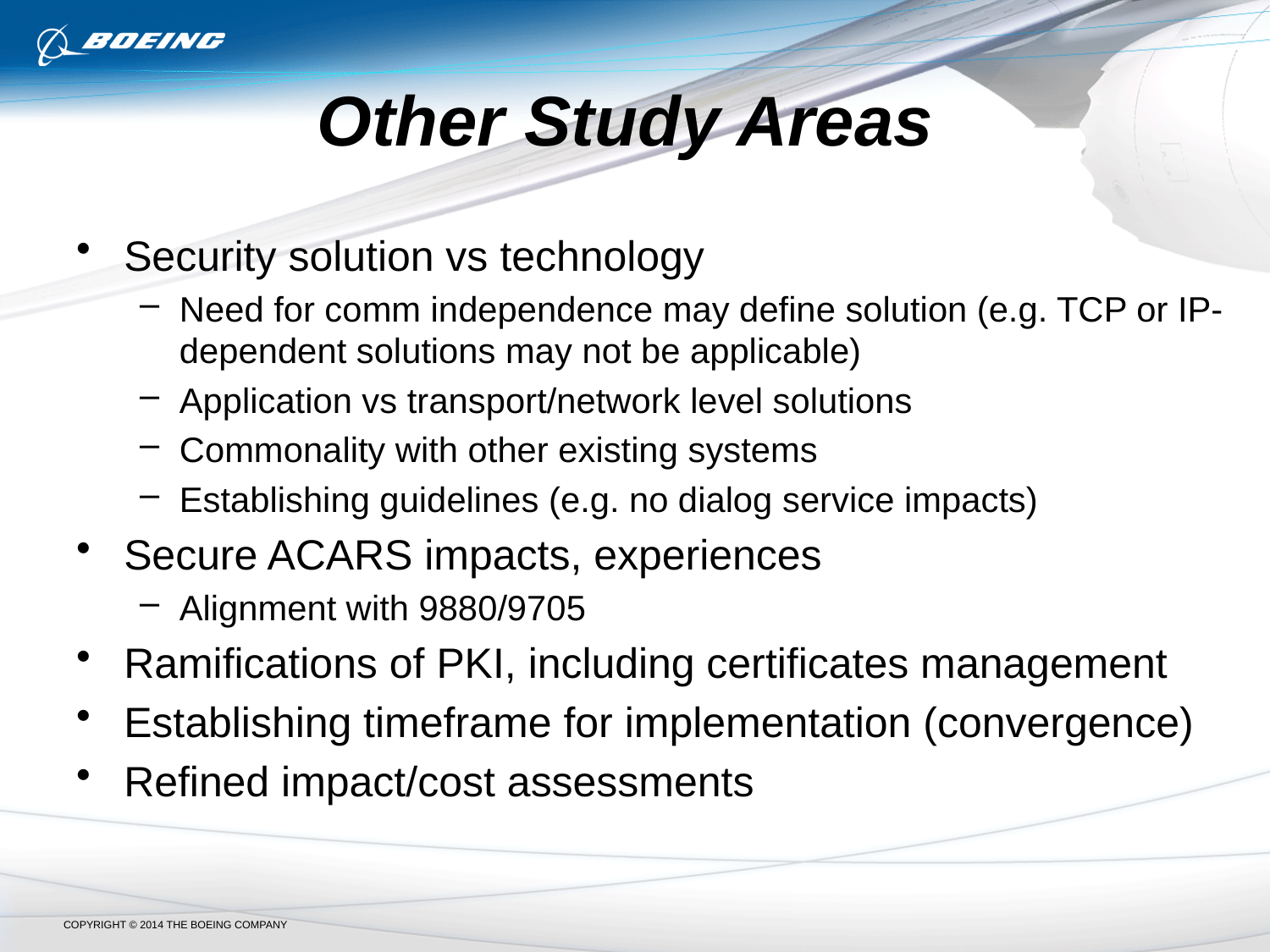

# Other Study Areas
Security solution vs technology
Need for comm independence may define solution (e.g. TCP or IP-dependent solutions may not be applicable)
Application vs transport/network level solutions
Commonality with other existing systems
Establishing guidelines (e.g. no dialog service impacts)
Secure ACARS impacts, experiences
Alignment with 9880/9705
Ramifications of PKI, including certificates management
Establishing timeframe for implementation (convergence)
Refined impact/cost assessments